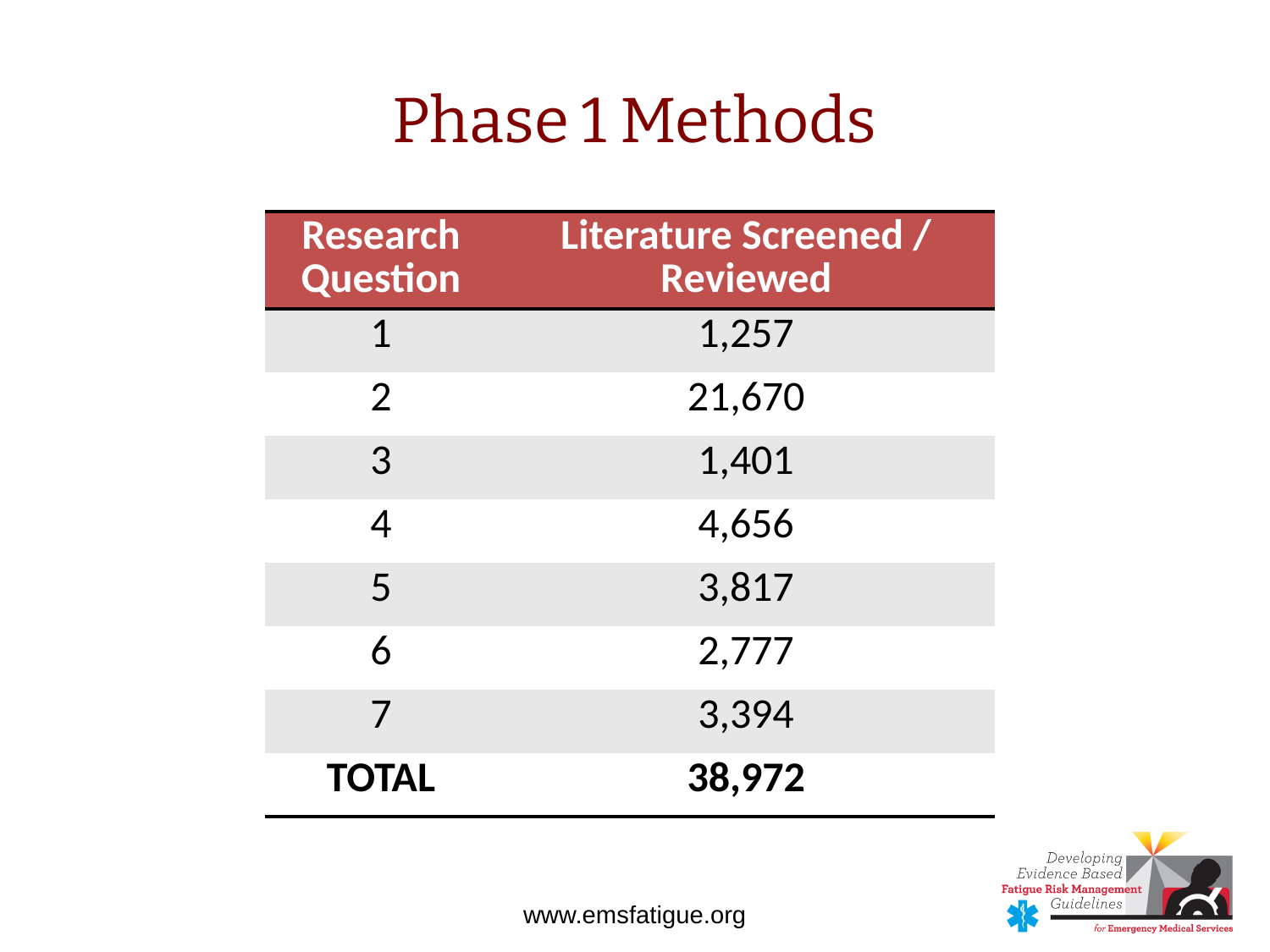

# Phase 1 Methods
| Research Question | Literature Screened / Reviewed |
| --- | --- |
| 1 | 1,257 |
| 2 | 21,670 |
| 3 | 1,401 |
| 4 | 4,656 |
| 5 | 3,817 |
| 6 | 2,777 |
| 7 | 3,394 |
| TOTAL | 38,972 |
Do Not Circulate Without Permission of P.D. Patterson